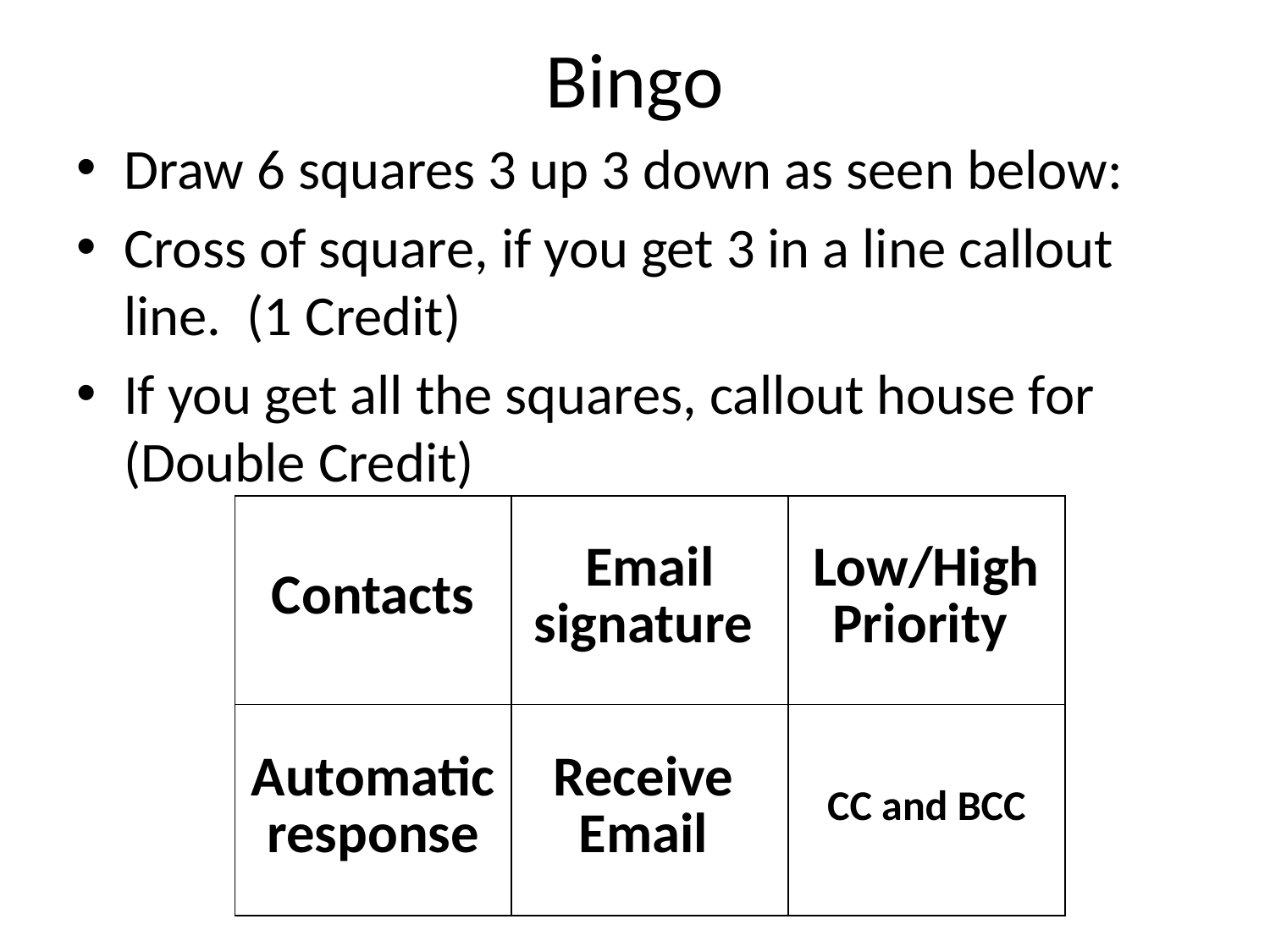

# Bingo
Draw 6 squares 3 up 3 down as seen below:
Cross of square, if you get 3 in a line callout line.  (1 Credit)
If you get all the squares, callout house for (Double Credit)

| Contacts | Email signature | Low/High Priority |
| --- | --- | --- |
| Automatic response | Receive Email | CC and BCC |